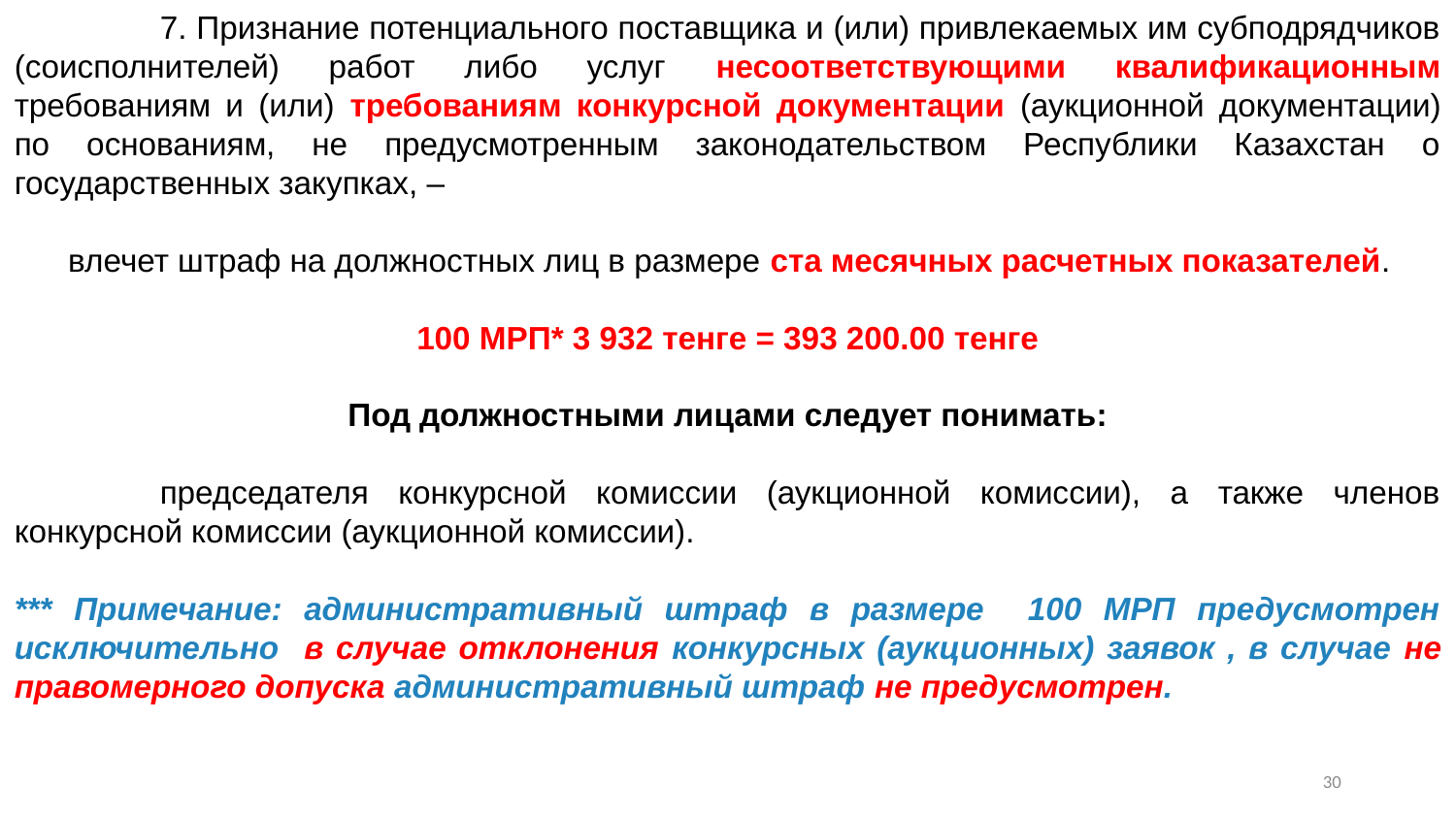

7. Признание потенциального поставщика и (или) привлекаемых им субподрядчиков (соисполнителей) работ либо услуг несоответствующими квалификационным требованиям и (или) требованиям конкурсной документации (аукционной документации) по основаниям, не предусмотренным законодательством Республики Казахстан о государственных закупках, –

      влечет штраф на должностных лиц в размере ста месячных расчетных показателей.

100 МРП* 3 932 тенге = 393 200.00 тенге

Под должностными лицами следует понимать:

	председателя конкурсной комиссии (аукционной комиссии), а также членов конкурсной комиссии (аукционной комиссии).

*** Примечание: административный штраф в размере  100 МРП предусмотрен исключительно  в случае отклонения конкурсных (аукционных) заявок , в случае не правомерного допуска административный штраф не предусмотрен.

30